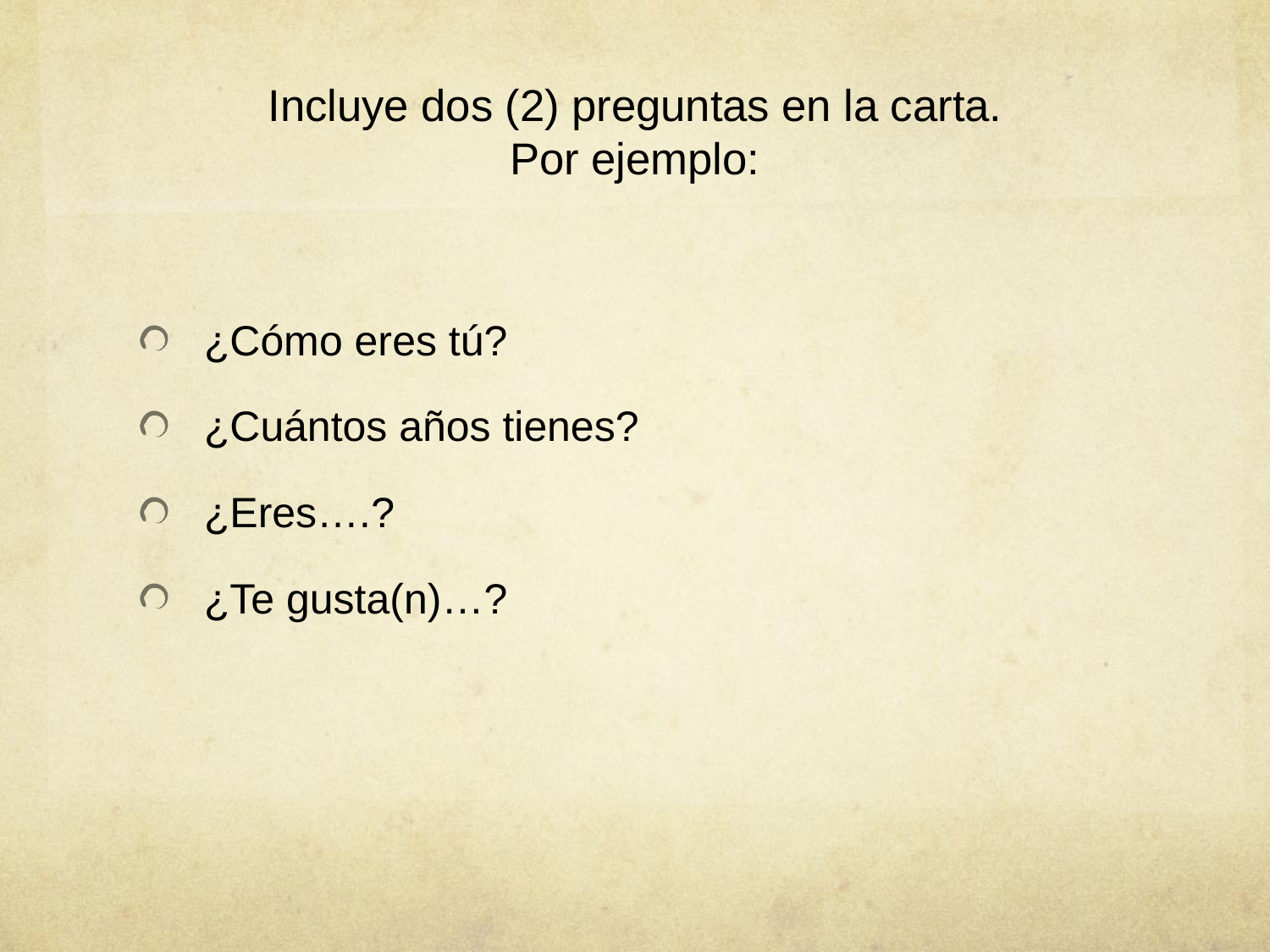

# Incluye dos (2) preguntas en la carta. Por ejemplo:
¿Cómo eres tú?
¿Cuántos años tienes?
¿Eres….?
¿Te gusta(n)…?